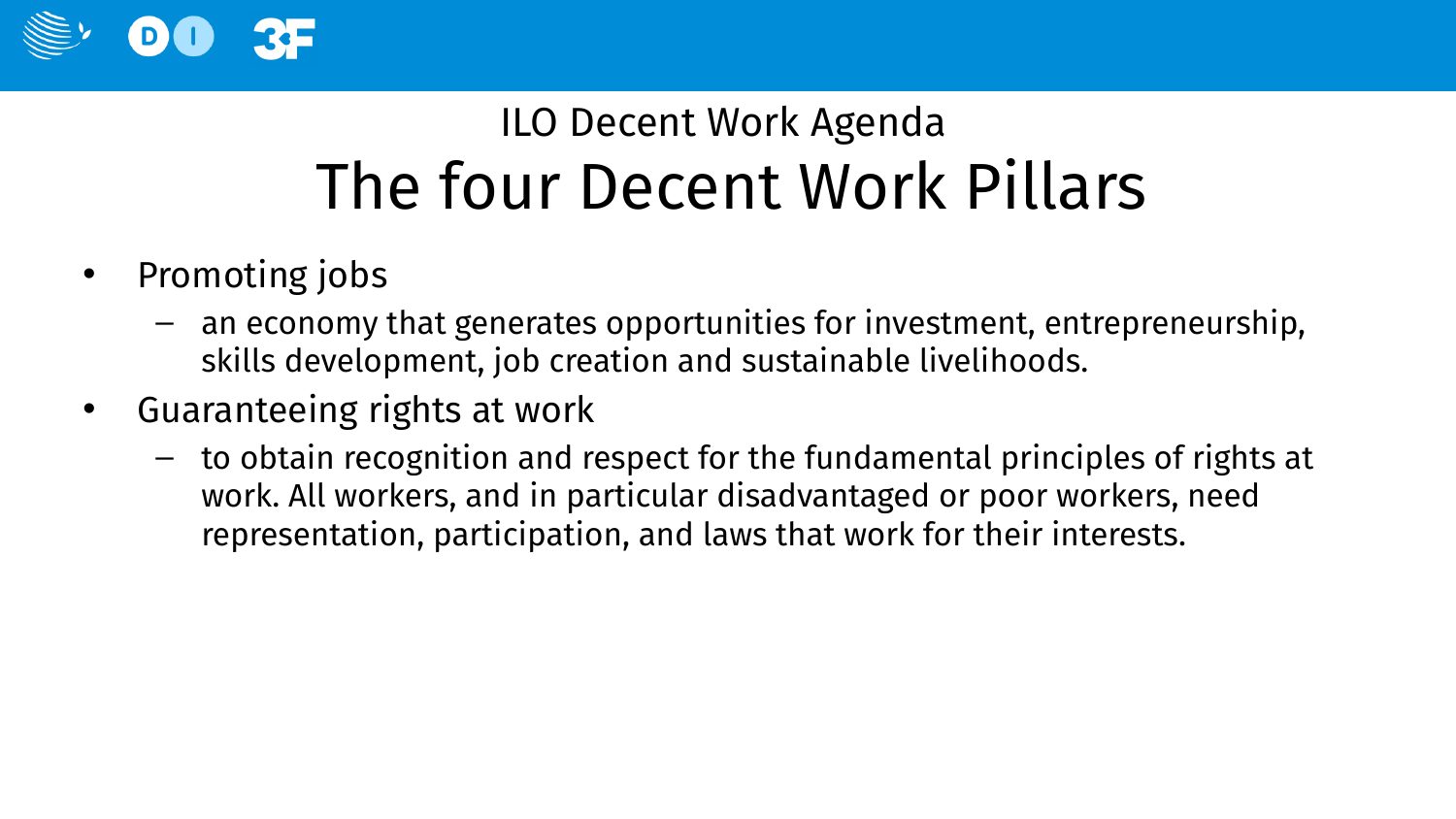

# ILO Decent Work Agenda The four Decent Work Pillars
Promoting jobs
an economy that generates opportunities for investment, entrepreneurship, skills development, job creation and sustainable livelihoods.
Guaranteeing rights at work
to obtain recognition and respect for the fundamental principles of rights at work. All workers, and in particular disadvantaged or poor workers, need representation, participation, and laws that work for their interests.